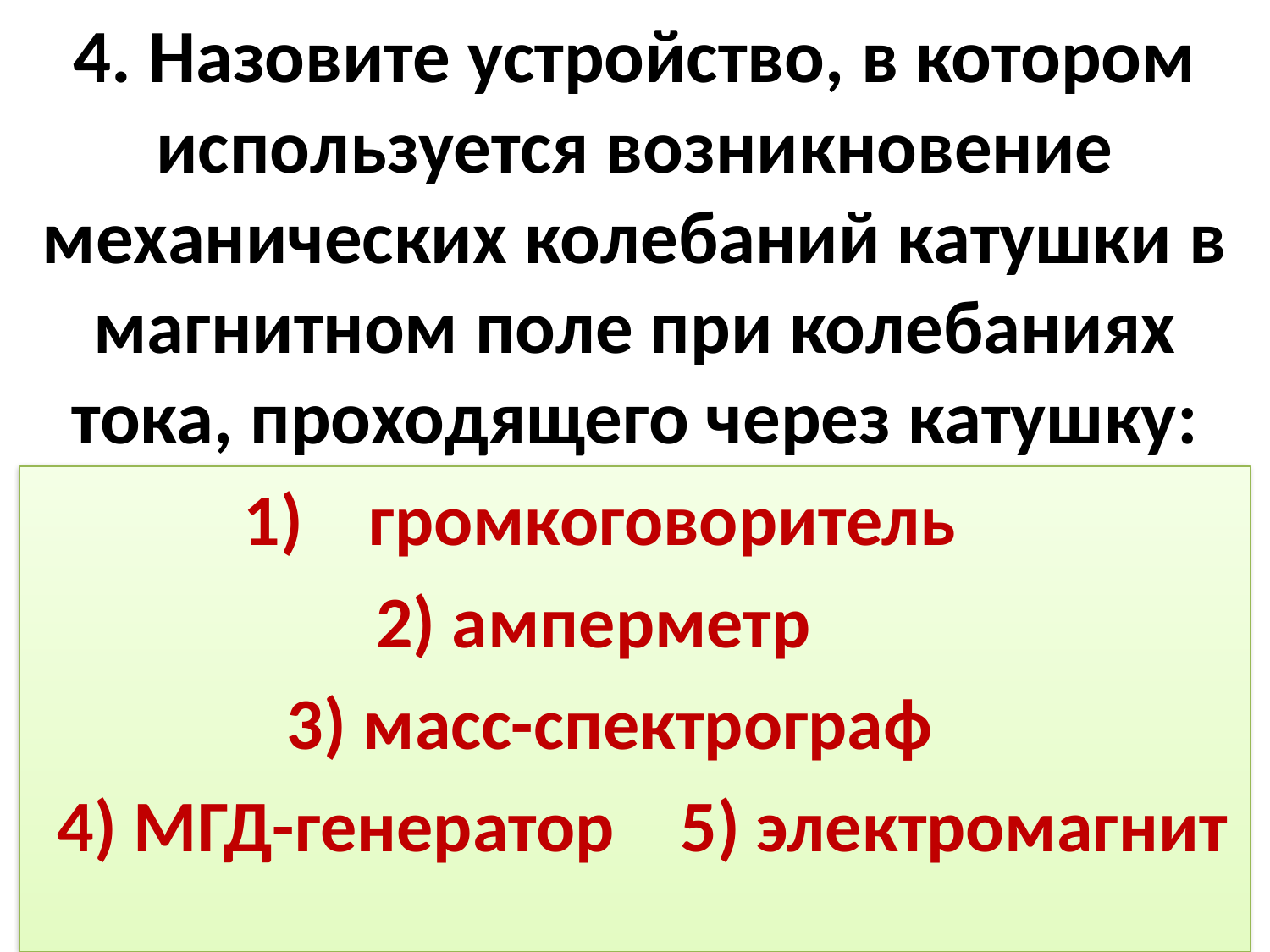

# 4. Назовите устройство, в котором используется возникновение механических колебаний катушки в магнитном поле при колебаниях тока, проходящего через катушку:
громкоговоритель
2) амперметр
 3) масс-спектрограф
 4) МГД-генератор    5) электромагнит